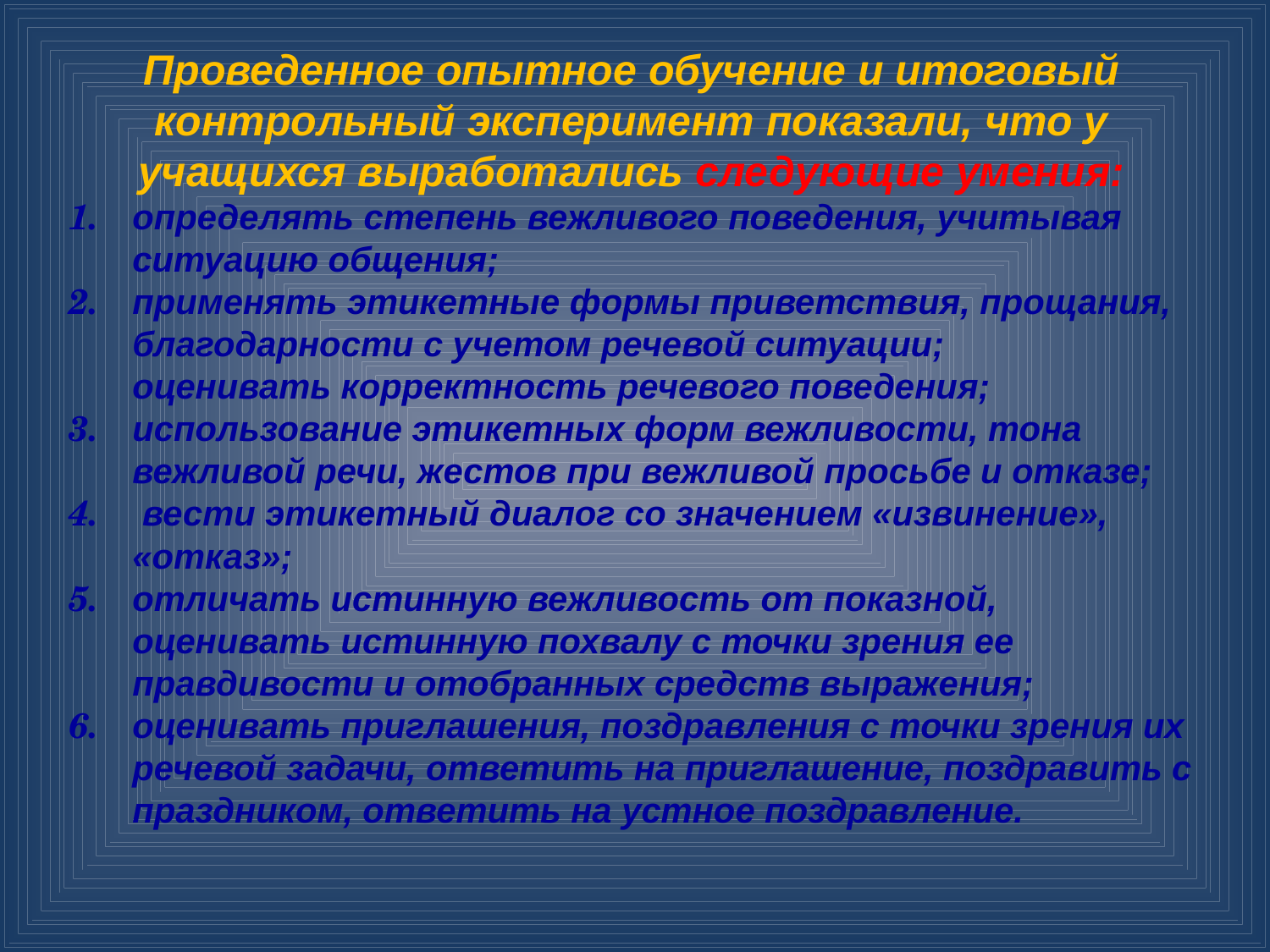

Проведенное опытное обучение и итоговый контрольный эксперимент показали, что у учащихся выработались следующие умения:
определять степень вежливого поведения, учитывая ситуацию общения;
применять этикетные формы приветствия, прощания, благодарности с учетом речевой ситуации;           оценивать корректность речевого поведения;
использование этикетных форм вежливости, тона вежливой речи, жестов при вежливой просьбе и отказе;
 вести этикетный диалог со значением «извинение», «отказ»;
отличать истинную вежливость от показной, оценивать истинную похвалу с точки зрения ее правдивости и отобранных средств выражения;
оценивать приглашения, поздравления с точки зрения их речевой задачи, ответить на приглашение, поздравить с праздником, ответить на устное поздравление.